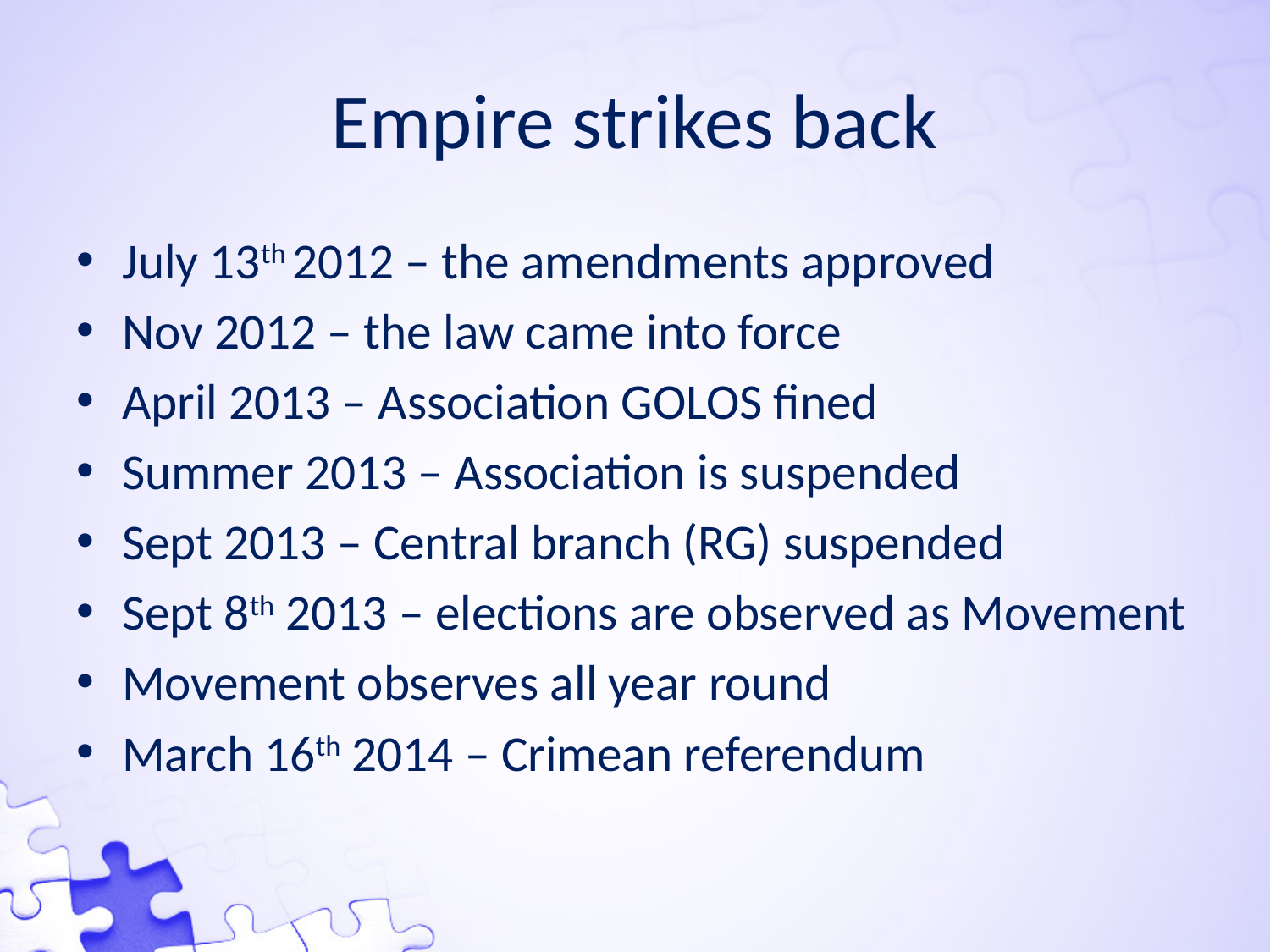

# Empire strikes back
July 13th 2012 – the amendments approved
Nov 2012 – the law came into force
April 2013 – Association GOLOS fined
Summer 2013 – Association is suspended
Sept 2013 – Central branch (RG) suspended
Sept 8th 2013 – elections are observed as Movement
Movement observes all year round
March 16th 2014 – Crimean referendum